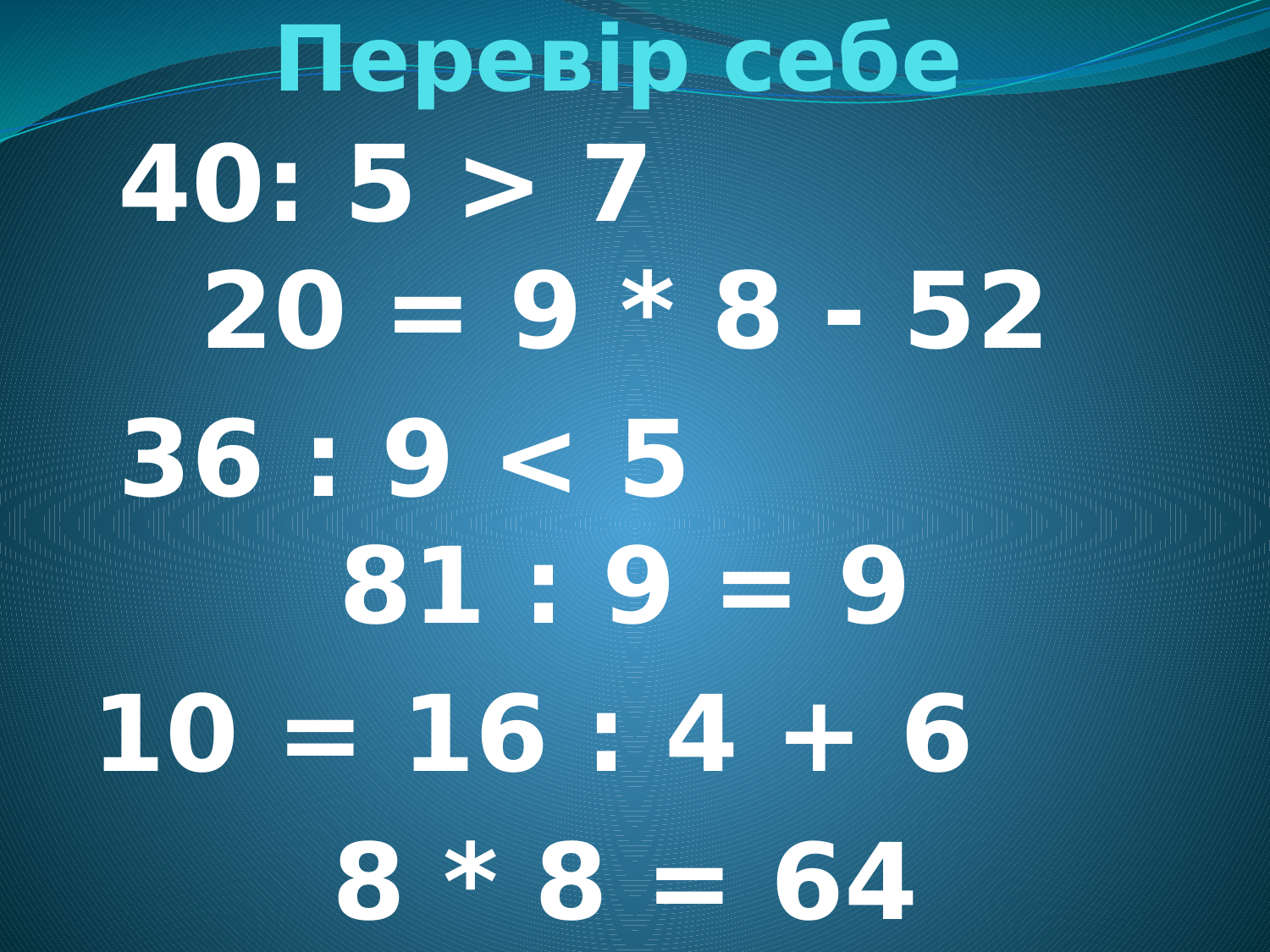

# Перевір себе
40: 5 > 7              20 = 9 * 8 - 52
36 : 9 < 5             81 : 9 = 9
10 = 16 : 4 + 6
8 * 8 = 64